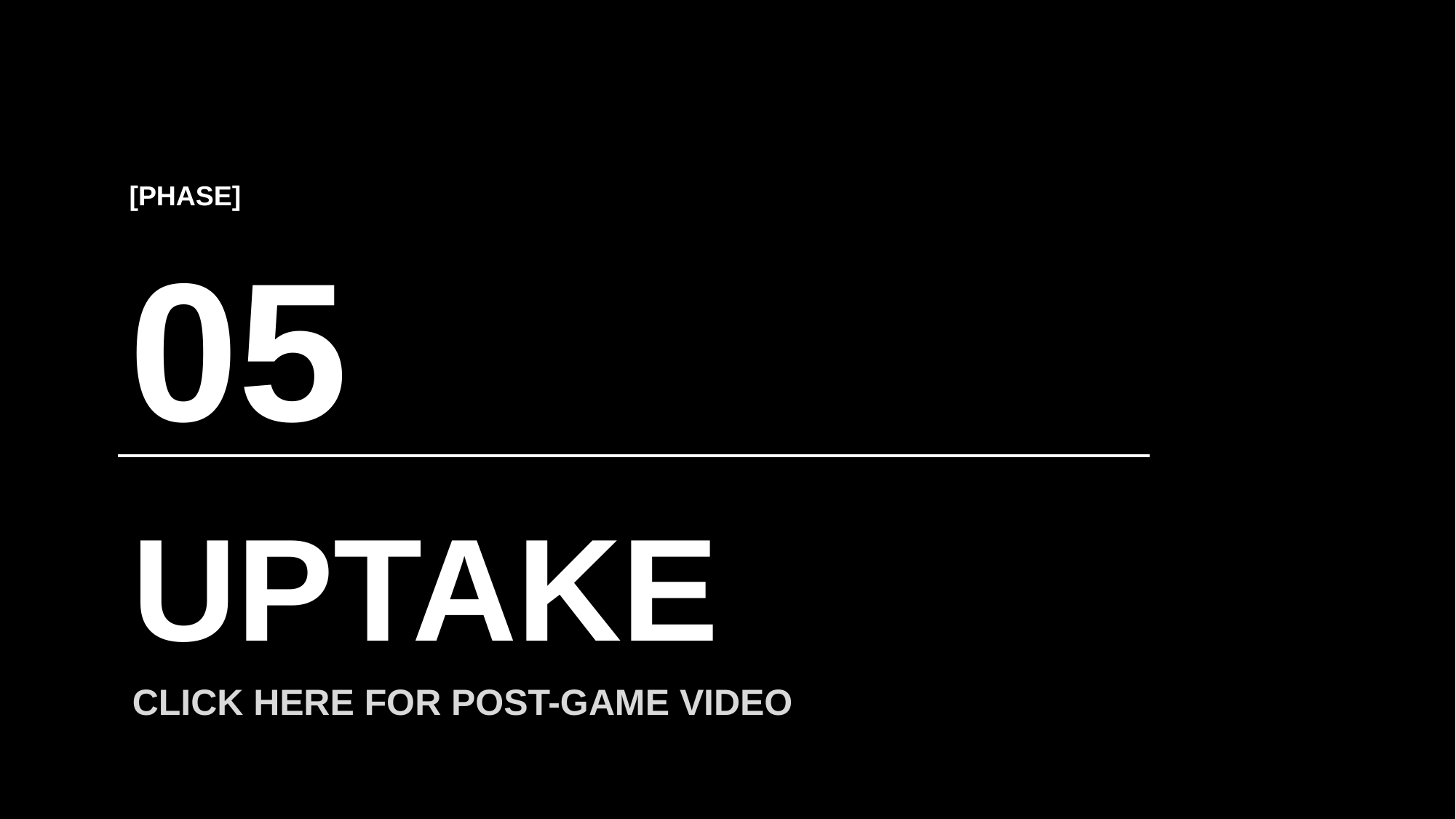

[PHASE]
# 05
UPTAKE
CLICK HERE FOR POST-GAME VIDEO